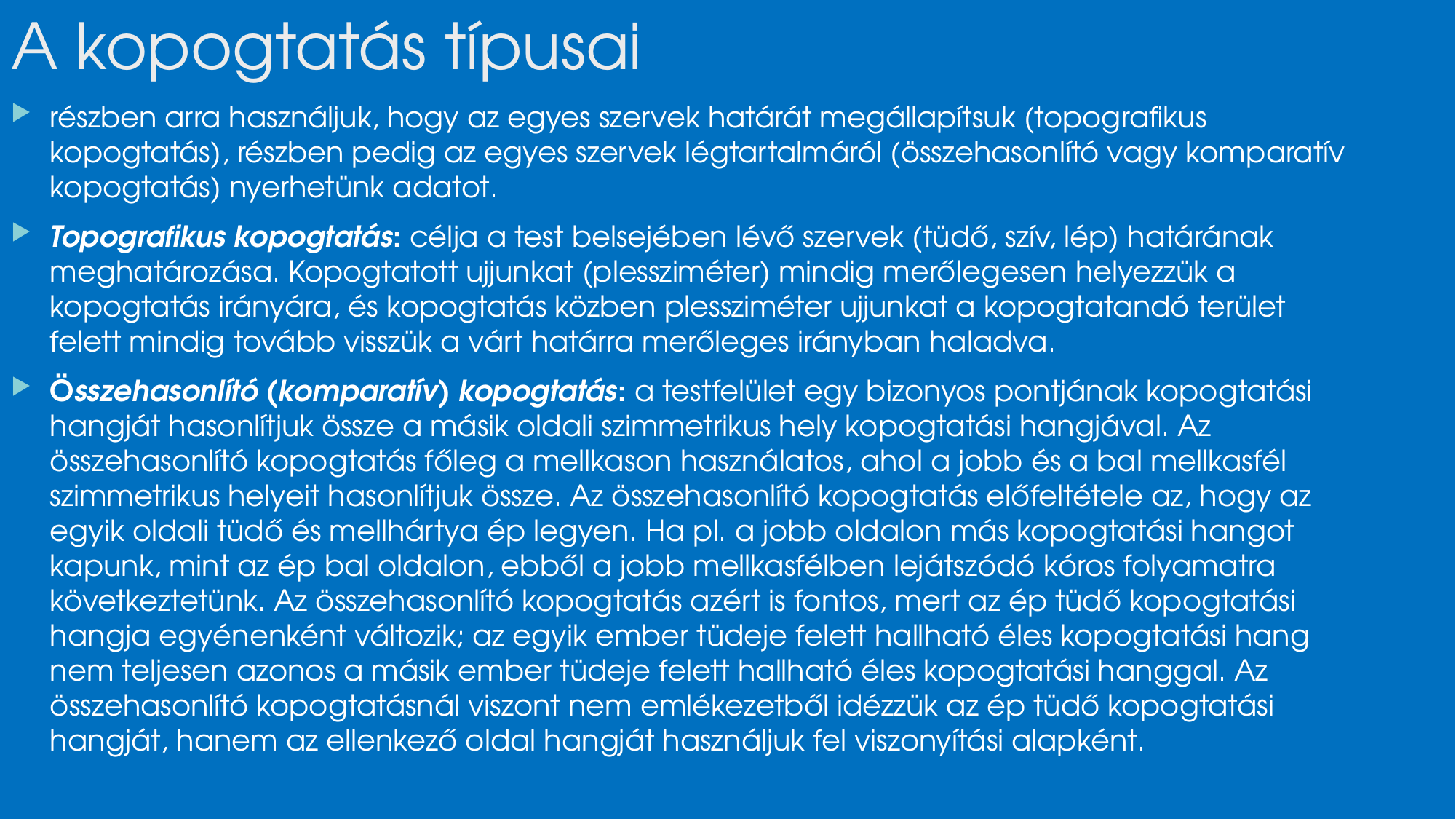

# A kopogtatás típusai
részben arra használjuk, hogy az egyes szervek határát megállapítsuk (topografikus kopogtatás), részben pedig az egyes szervek légtartalmáról (összehasonlító vagy komparatív kopogtatás) nyerhetünk adatot.
Topografikus kopogtatás: célja a test belsejében lévő szervek (tüdő, szív, lép) határának meghatározása. Kopogtatott ujjunkat (plessziméter) mindig merőlegesen helyezzük a kopogtatás irányára, és kopogtatás közben plessziméter ujjunkat a kopogtatandó terület felett mindig tovább visszük a várt határra merőleges irányban haladva.
Összehasonlító (komparatív) kopogtatás: a testfelület egy bizonyos pontjának kopogtatási hangját hasonlítjuk össze a másik oldali szimmetrikus hely kopogtatási hangjával. Az összehasonlító kopogtatás főleg a mellkason használatos, ahol a jobb és a bal mellkasfél szimmetrikus helyeit hasonlítjuk össze. Az összehasonlító kopogtatás előfeltétele az, hogy az egyik oldali tüdő és mellhártya ép legyen. Ha pl. a jobb oldalon más kopogtatási hangot kapunk, mint az ép bal oldalon, ebből a jobb mellkasfélben lejátszódó kóros folyamatra következtetünk. Az összehasonlító kopogtatás azért is fontos, mert az ép tüdő kopogtatási hangja egyénenként változik; az egyik ember tüdeje felett hallható éles kopogtatási hang nem teljesen azonos a másik ember tüdeje felett hallható éles kopogtatási hanggal. Az összehasonlító kopogtatásnál viszont nem emlékezetből idézzük az ép tüdő kopogtatási hangját, hanem az ellenkező oldal hangját használjuk fel viszonyítási alapként.